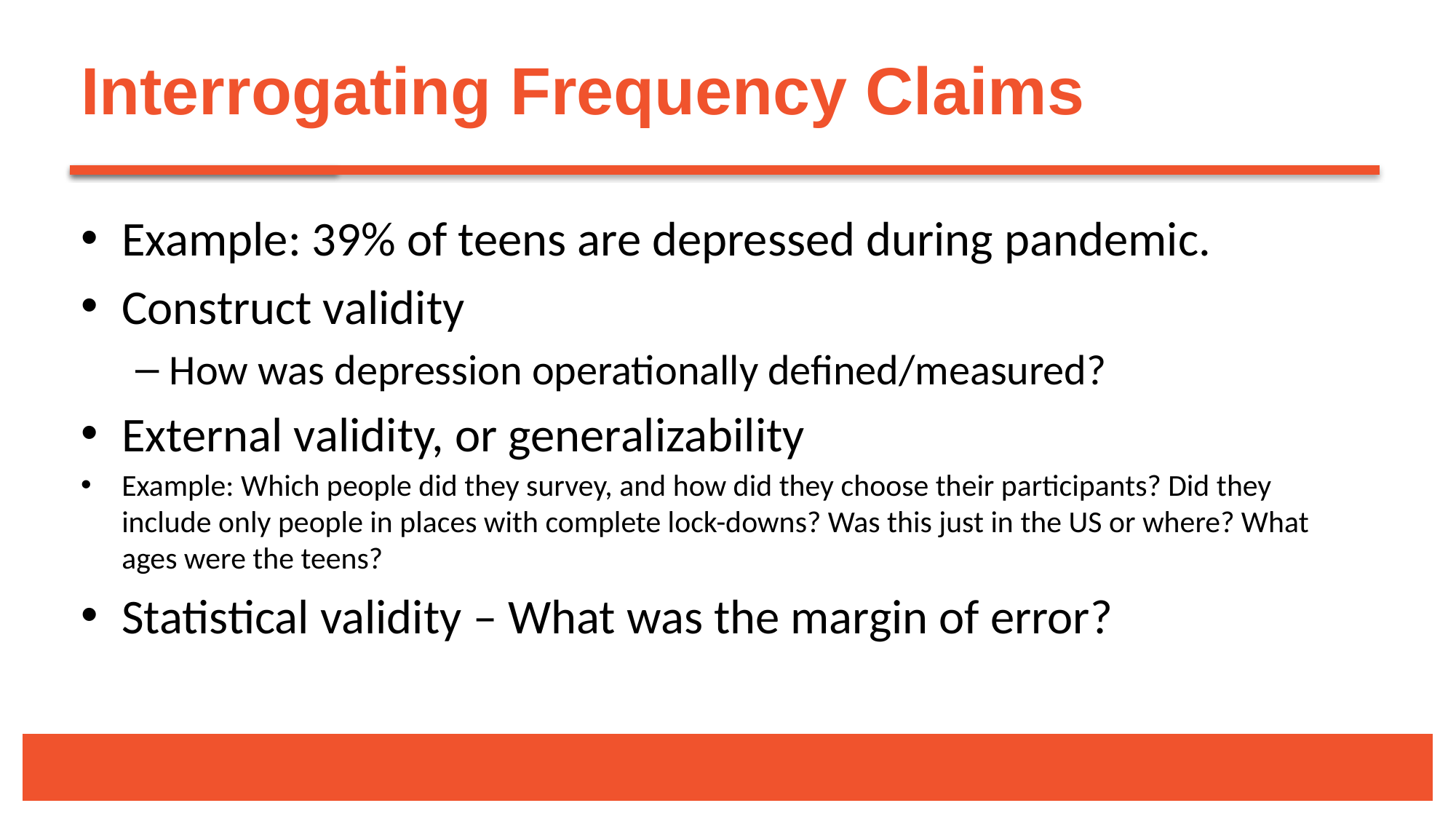

# Interrogating Frequency Claims
Example: 39% of teens are depressed during pandemic.
Construct validity
How was depression operationally defined/measured?
External validity, or generalizability
Example: Which people did they survey, and how did they choose their participants? Did they include only people in places with complete lock-downs? Was this just in the US or where? What ages were the teens?
Statistical validity – What was the margin of error?